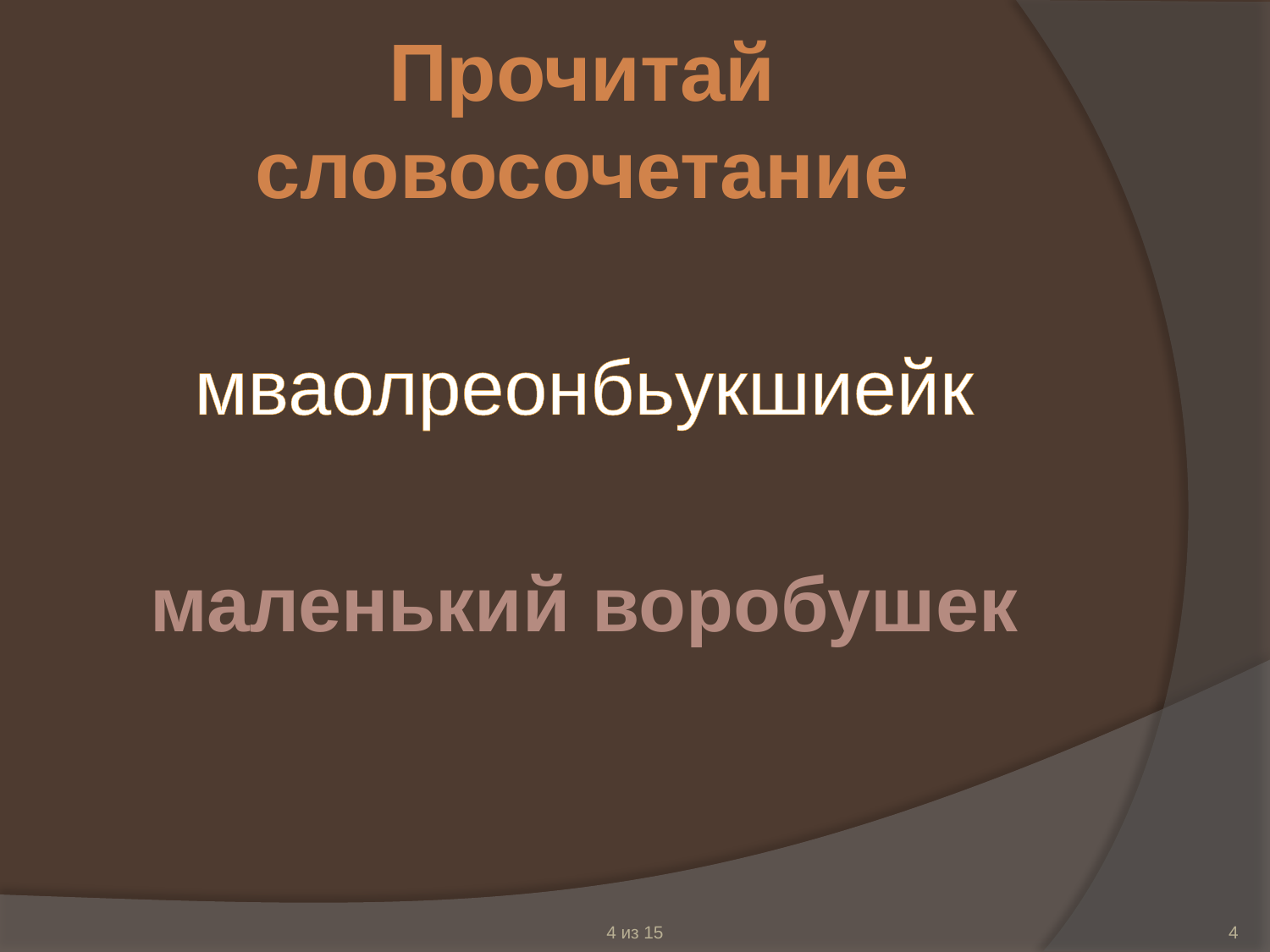

# Прочитай словосочетание

мваолреонбьукшиейк

маленький воробушек

4 из 15
4